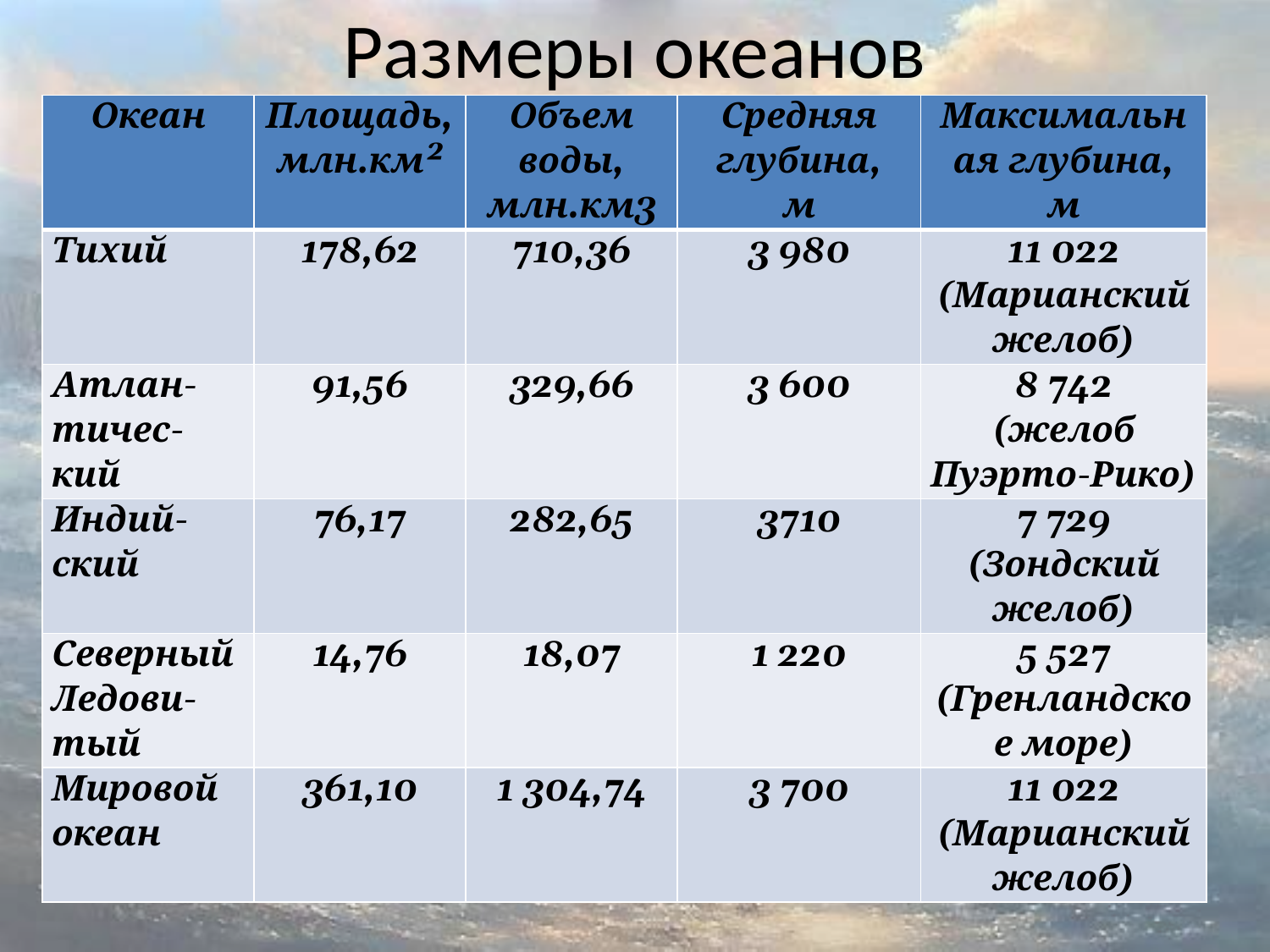

# Размеры океанов
| Океан | Площадь, млн.км² | Объем воды, млн.км3 | Средняя глубина, м | Максимальная глубина, м |
| --- | --- | --- | --- | --- |
| Тихий | 178,62 | 710,36 | 3 980 | 11 022 (Марианский желоб) |
| Атлан-тичес-кий | 91,56 | 329,66 | 3 600 | 8 742 (желоб Пуэрто-Рико) |
| Индий-ский | 76,17 | 282,65 | 3710 | 7 729 (Зондский желоб) |
| Северный Ледови-тый | 14,76 | 18,07 | 1 220 | 5 527 (Гренландское море) |
| Мировой океан | 361,10 | 1 304,74 | 3 700 | 11 022 (Марианский желоб) |